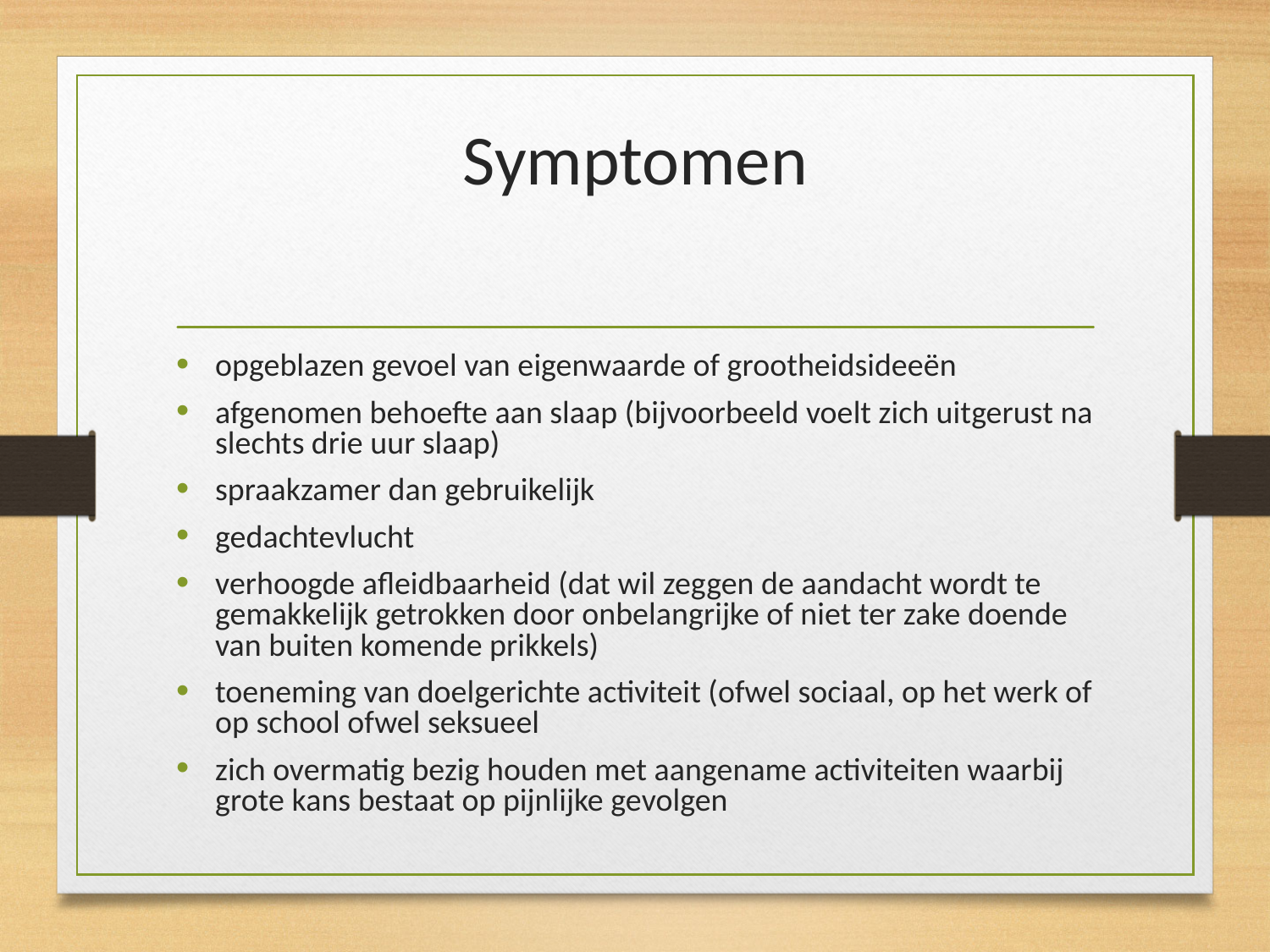

# Symptomen
opgeblazen gevoel van eigenwaarde of grootheidsideeën
afgenomen behoefte aan slaap (bijvoorbeeld voelt zich uitgerust na slechts drie uur slaap)
spraakzamer dan gebruikelijk
gedachtevlucht
verhoogde afleidbaarheid (dat wil zeggen de aandacht wordt te gemakkelijk getrokken door onbelangrijke of niet ter zake doende van buiten komende prikkels)
toeneming van doelgerichte activiteit (ofwel sociaal, op het werk of op school ofwel seksueel
zich overmatig bezig houden met aangename activiteiten waarbij grote kans bestaat op pijnlijke gevolgen